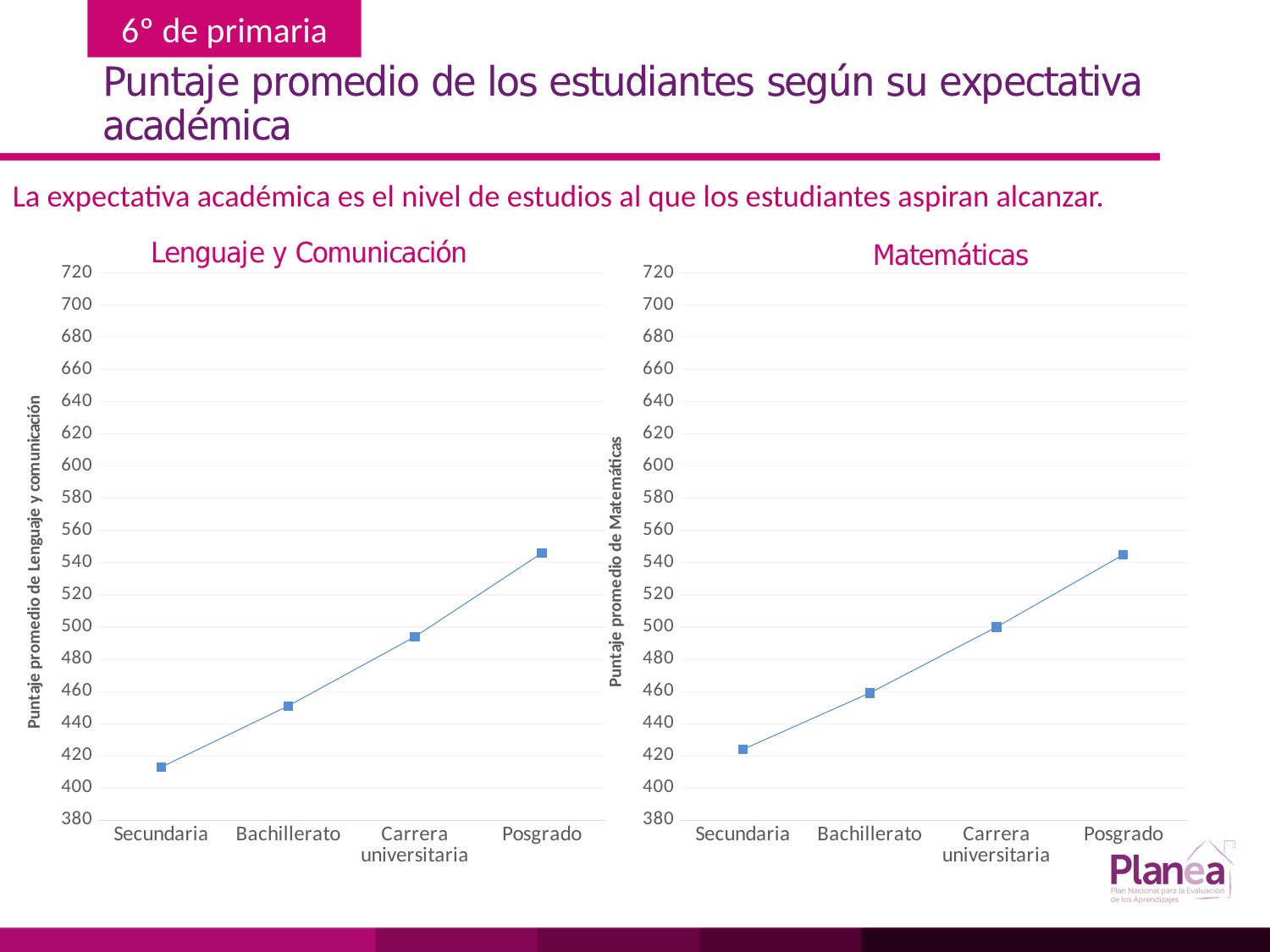

# Puntaje promedio de los estudiantes según su expectativa académica

La expectativa académica es el nivel de estudios al que los estudiantes aspiran alcanzar.
Lenguaje y Comunicación
Matemáticas

### Chart

| Category |  |
|---|---|
| Secundaria | 413.0 |
| Bachillerato | 451.0 |
| Carrera universitaria | 494.0 |
| Posgrado | 546.0 |

### Chart

| Category |  |
|---|---|
| Secundaria | 424.0 |
| Bachillerato | 459.0 |
| Carrera universitaria | 500.0 |
| Posgrado | 545.0 |